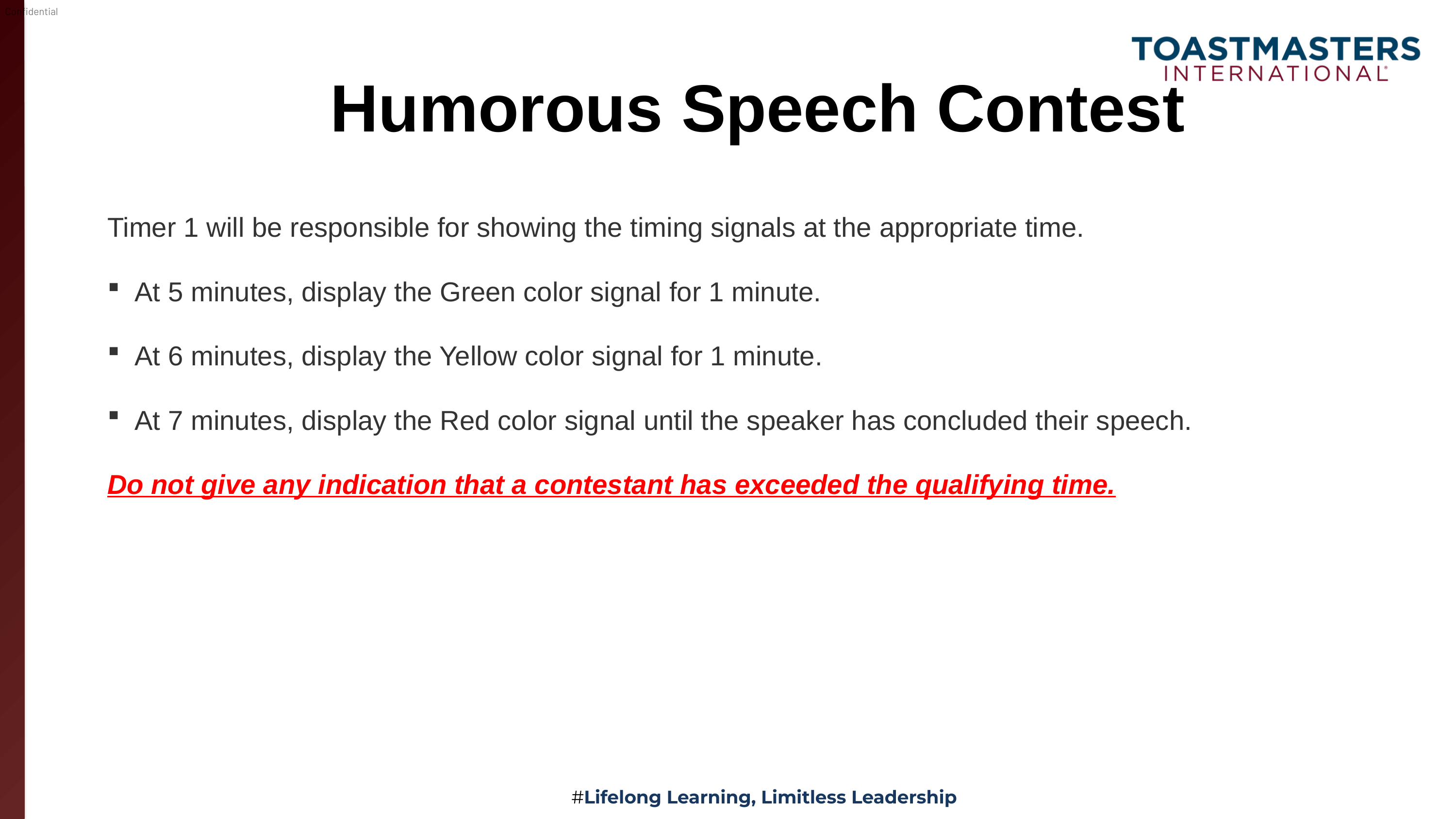

# Humorous Speech Contest
Timer 1 will be responsible for showing the timing signals at the appropriate time.
At 5 minutes, display the Green color signal for 1 minute.
At 6 minutes, display the Yellow color signal for 1 minute.
At 7 minutes, display the Red color signal until the speaker has concluded their speech.
Do not give any indication that a contestant has exceeded the qualifying time.